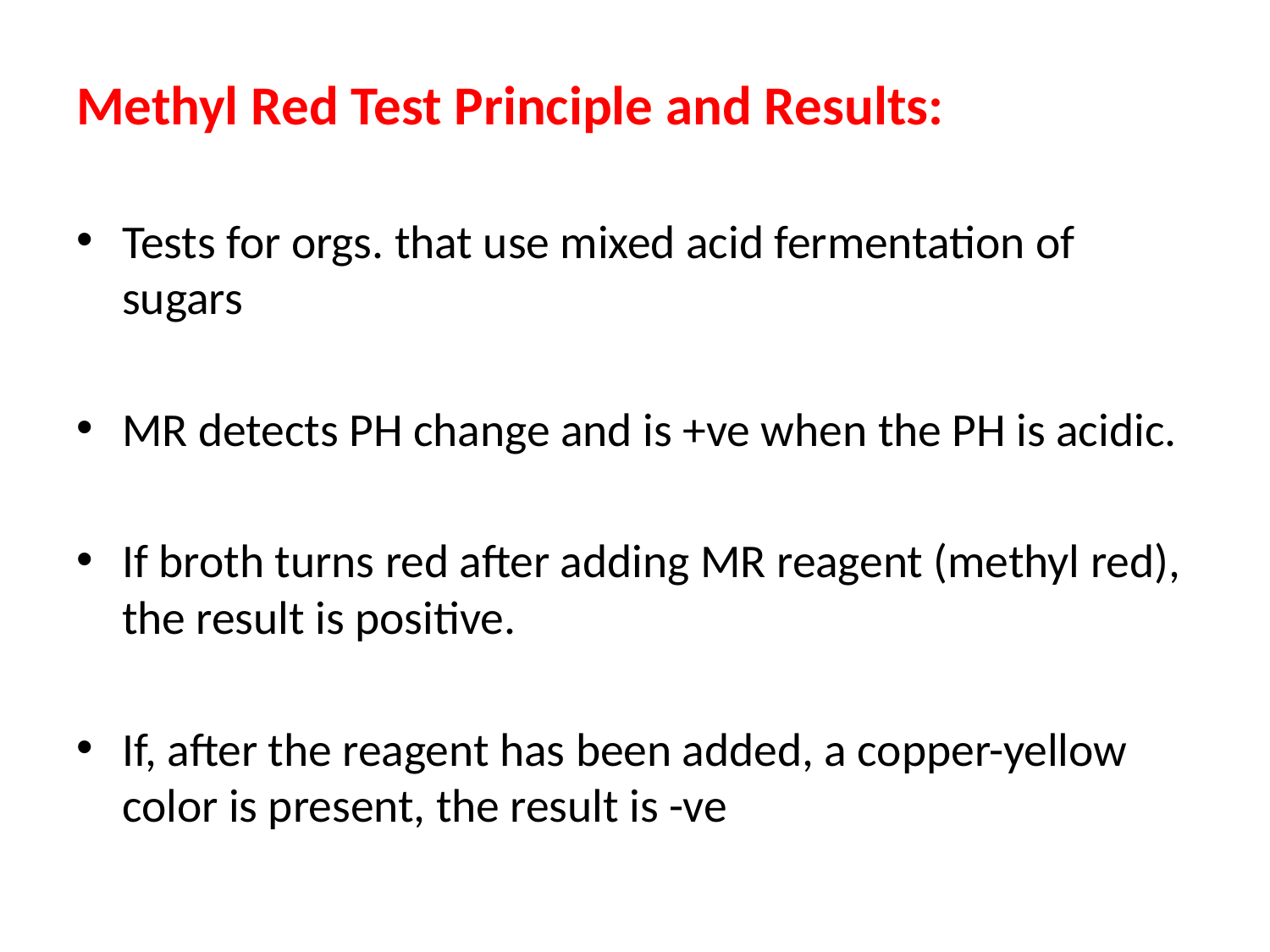

#
Methyl Red Test Principle and Results:

Tests for orgs. that use mixed acid fermentation of sugars

MR detects PH change and is +ve when the PH is acidic.

If broth turns red after adding MR reagent (methyl red), the result is positive.

If, after the reagent has been added, a copper-yellow color is present, the result is -ve